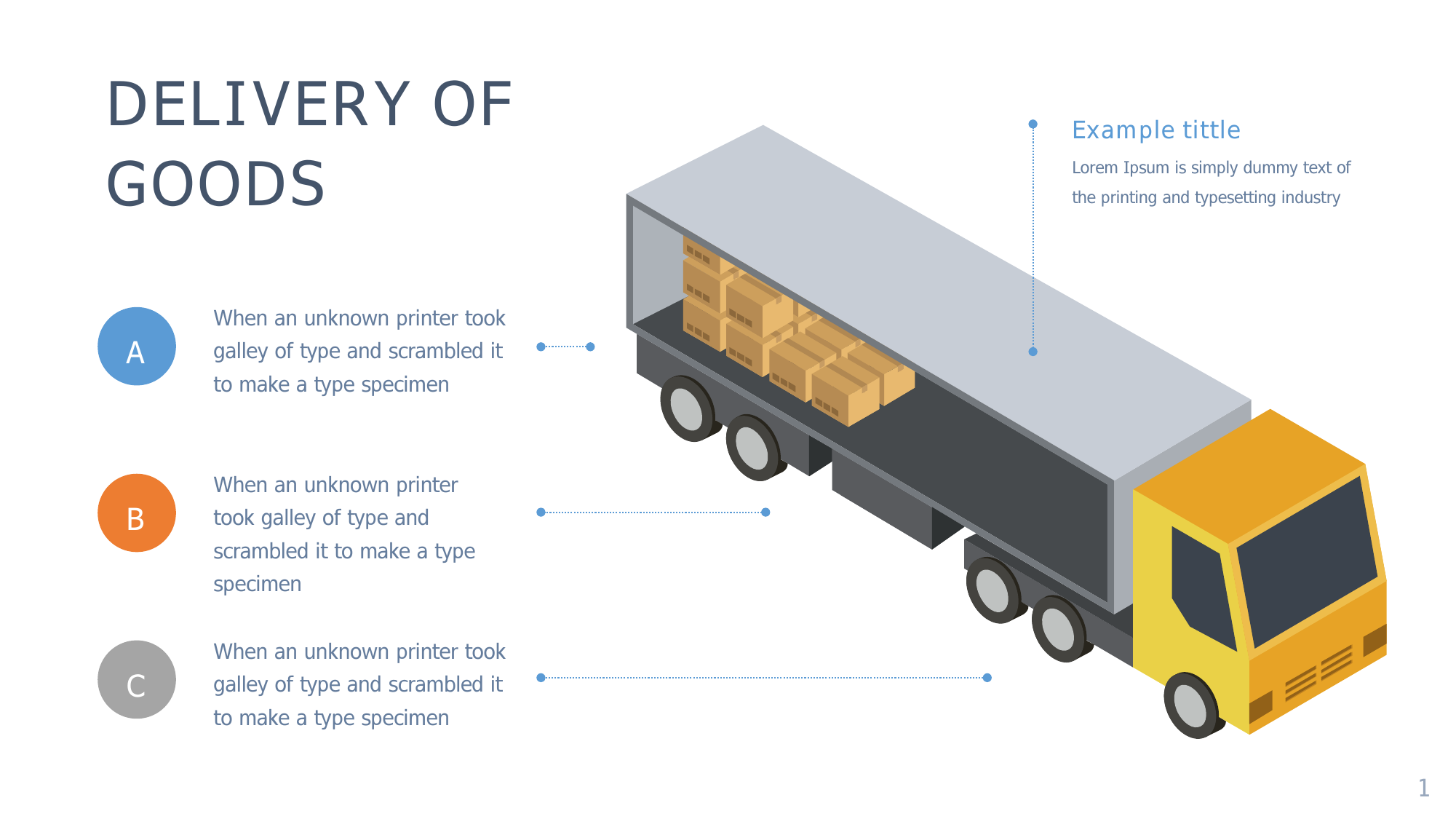

DELIVERY OF GOODS
Example tittle
Lorem Ipsum is simply dummy text of the printing and typesetting industry

When an unknown printer took galley of type and scrambled it to make a type specimen
A
When an unknown printer took galley of type and scrambled it to make a type specimen
B
When an unknown printer took galley of type and scrambled it to make a type specimen
C